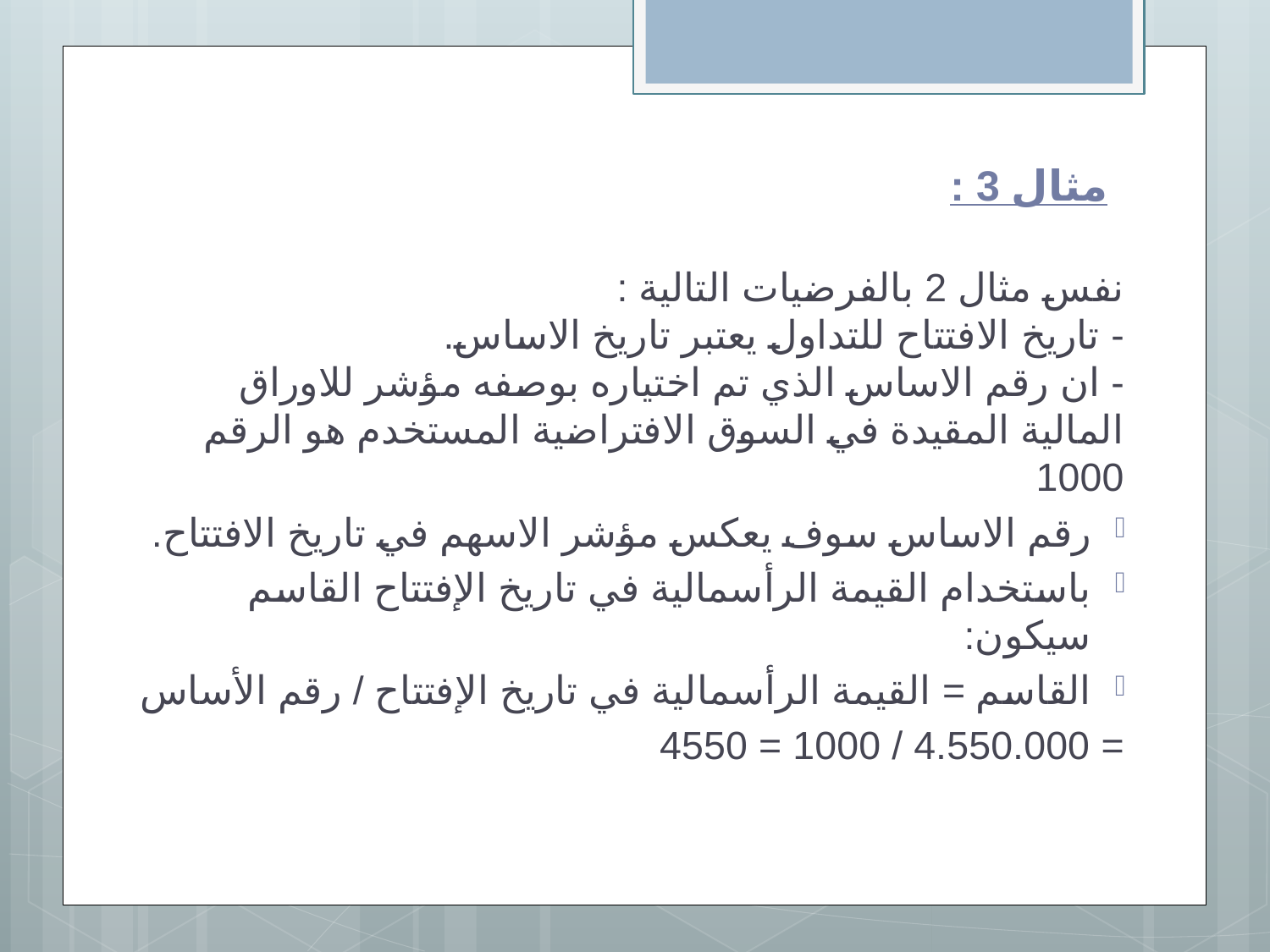

# مثال 3 :
نفس مثال 2 بالفرضيات التالية :
- تاريخ الافتتاح للتداول يعتبر تاريخ الاساس.
- ان رقم الاساس الذي تم اختياره بوصفه مؤشر للاوراق المالية المقيدة في السوق الافتراضية المستخدم هو الرقم 1000
رقم الاساس سوف يعكس مؤشر الاسهم في تاريخ الافتتاح.
باستخدام القيمة الرأسمالية في تاريخ الإفتتاح القاسم سيكون:
القاسم = القيمة الرأسمالية في تاريخ الإفتتاح / رقم الأساس
	= 4.550.000 / 1000 = 4550